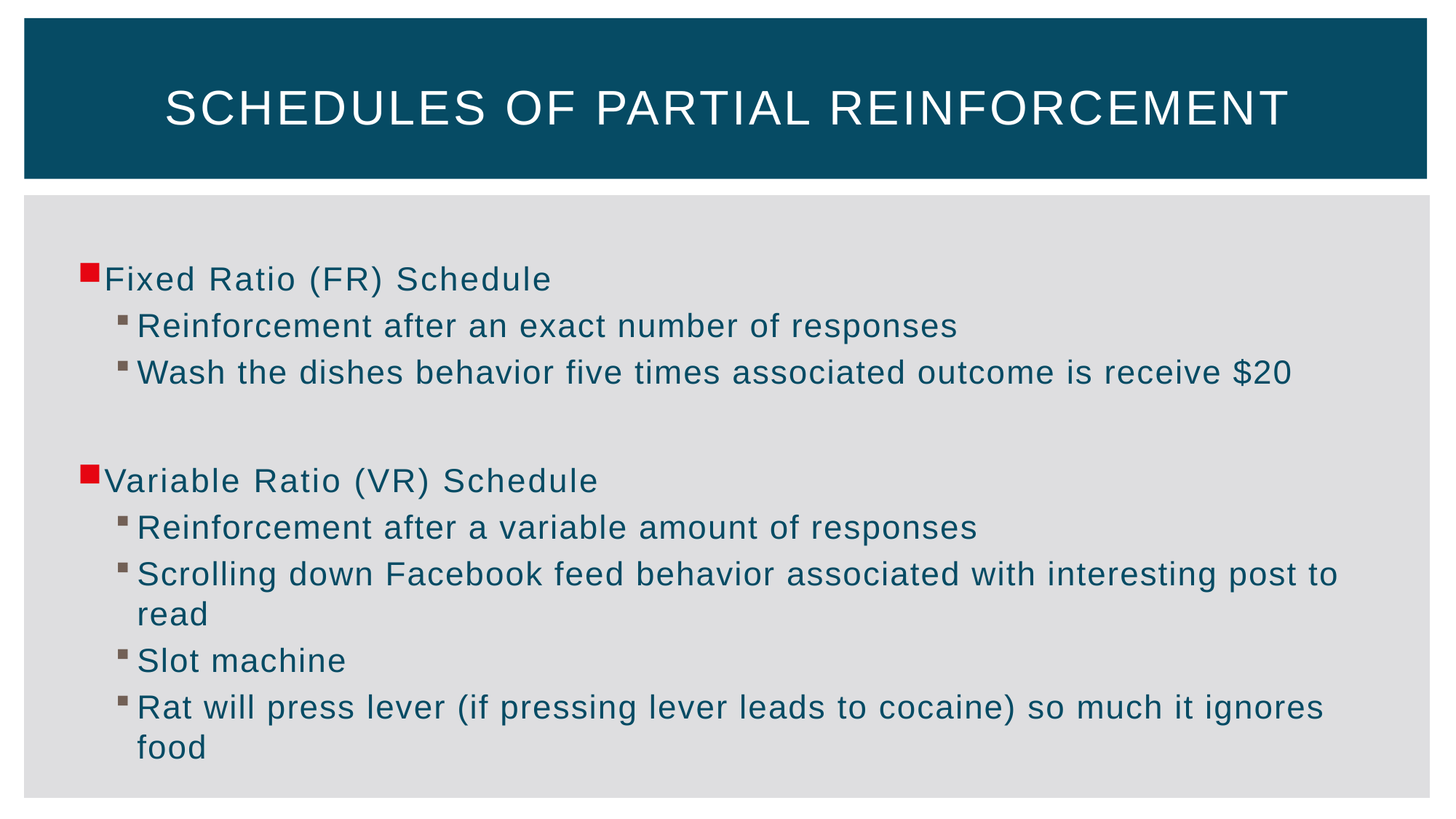

# Schedules of Partial Reinforcement

Fixed Ratio (FR) Schedule
Reinforcement after an exact number of responses
Wash the dishes behavior five times associated outcome is receive $20

Variable Ratio (VR) Schedule
Reinforcement after a variable amount of responses
Scrolling down Facebook feed behavior associated with interesting post to read
Slot machine
Rat will press lever (if pressing lever leads to cocaine) so much it ignores food